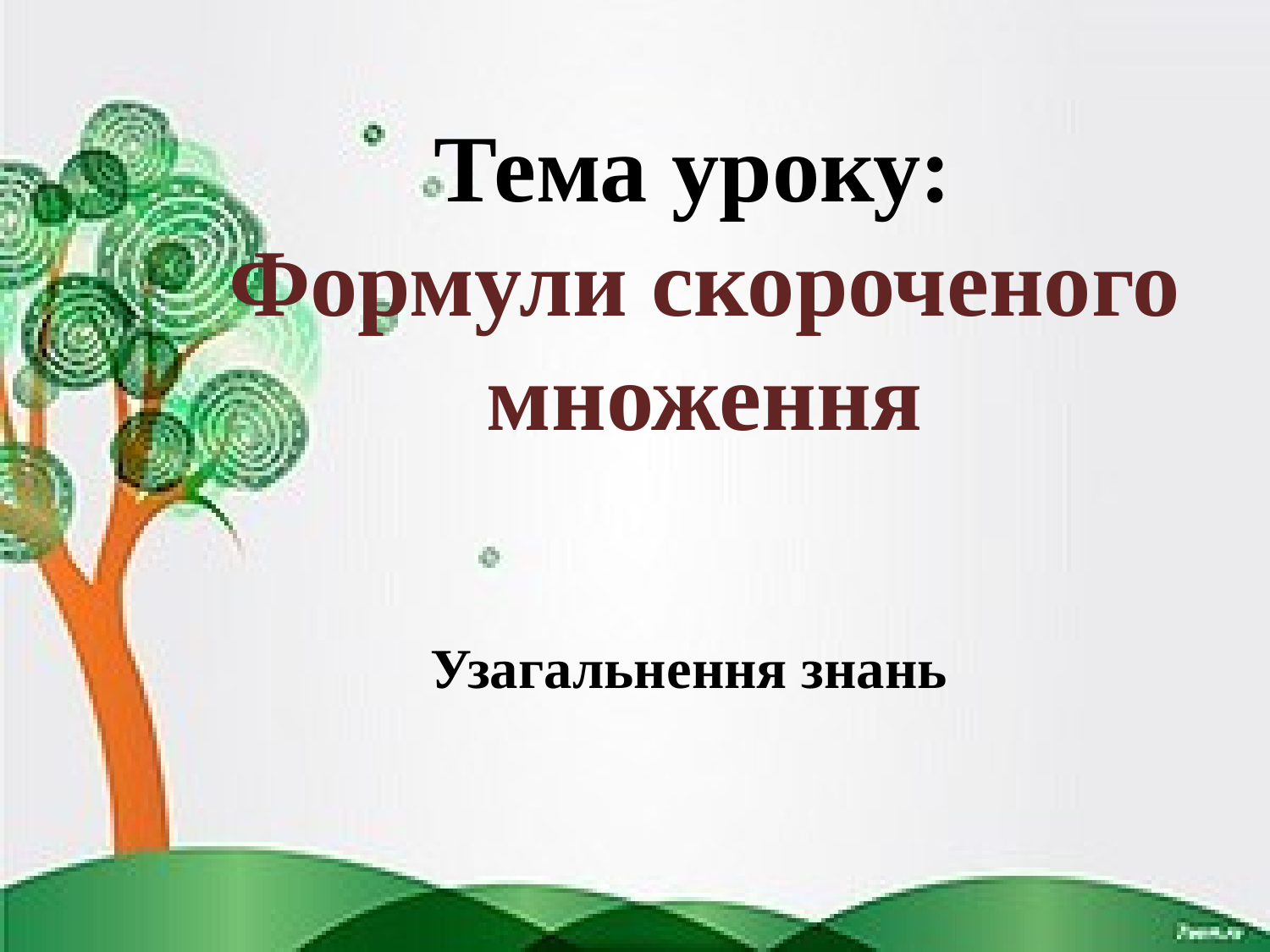

# Тема уроку: Формули скороченого множення
Узагальнення знань